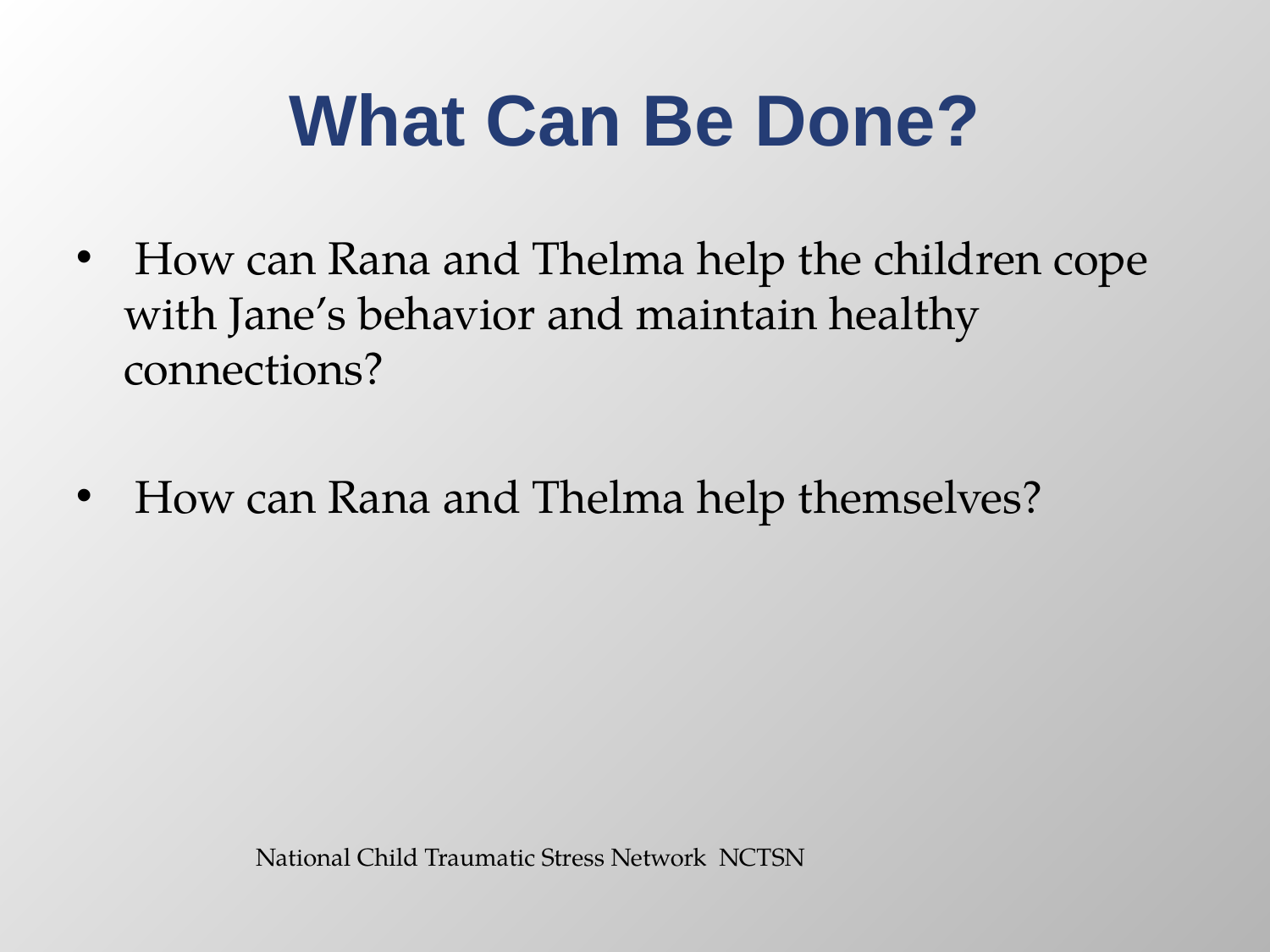

# What Can Be Done?
 How can Rana and Thelma help the children cope with Jane’s behavior and maintain healthy connections?

 How can Rana and Thelma help themselves?
National Child Traumatic Stress Network  NCTSN